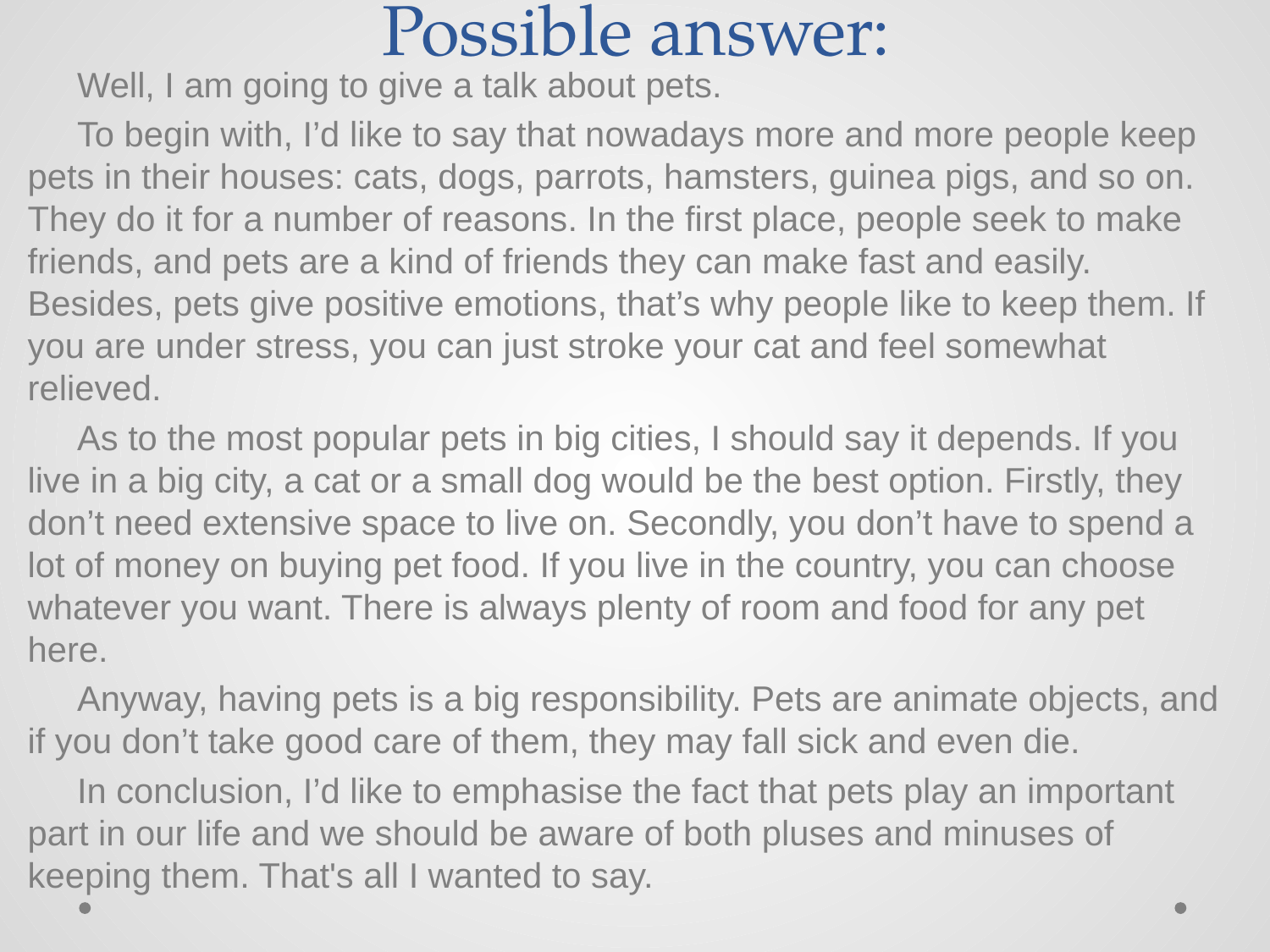

# Possible answer:
Well, I am going to give a talk about pets.
To begin with, I’d like to say that nowadays more and more people keep pets in their houses: cats, dogs, parrots, hamsters, guinea pigs, and so on. They do it for a number of reasons. In the first place, people seek to make friends, and pets are a kind of friends they can make fast and easily. Besides, pets give positive emotions, that’s why people like to keep them. If you are under stress, you can just stroke your cat and feel somewhat relieved.
As to the most popular pets in big cities, I should say it depends. If you live in a big city, a cat or a small dog would be the best option. Firstly, they don’t need extensive space to live on. Secondly, you don’t have to spend a lot of money on buying pet food. If you live in the country, you can choose whatever you want. There is always plenty of room and food for any pet here.
Anyway, having pets is a big responsibility. Pets are animate objects, and if you don’t take good care of them, they may fall sick and even die.
In conclusion, I’d like to emphasise the fact that pets play an important part in our life and we should be aware of both pluses and minuses of keeping them. That's all I wanted to say.